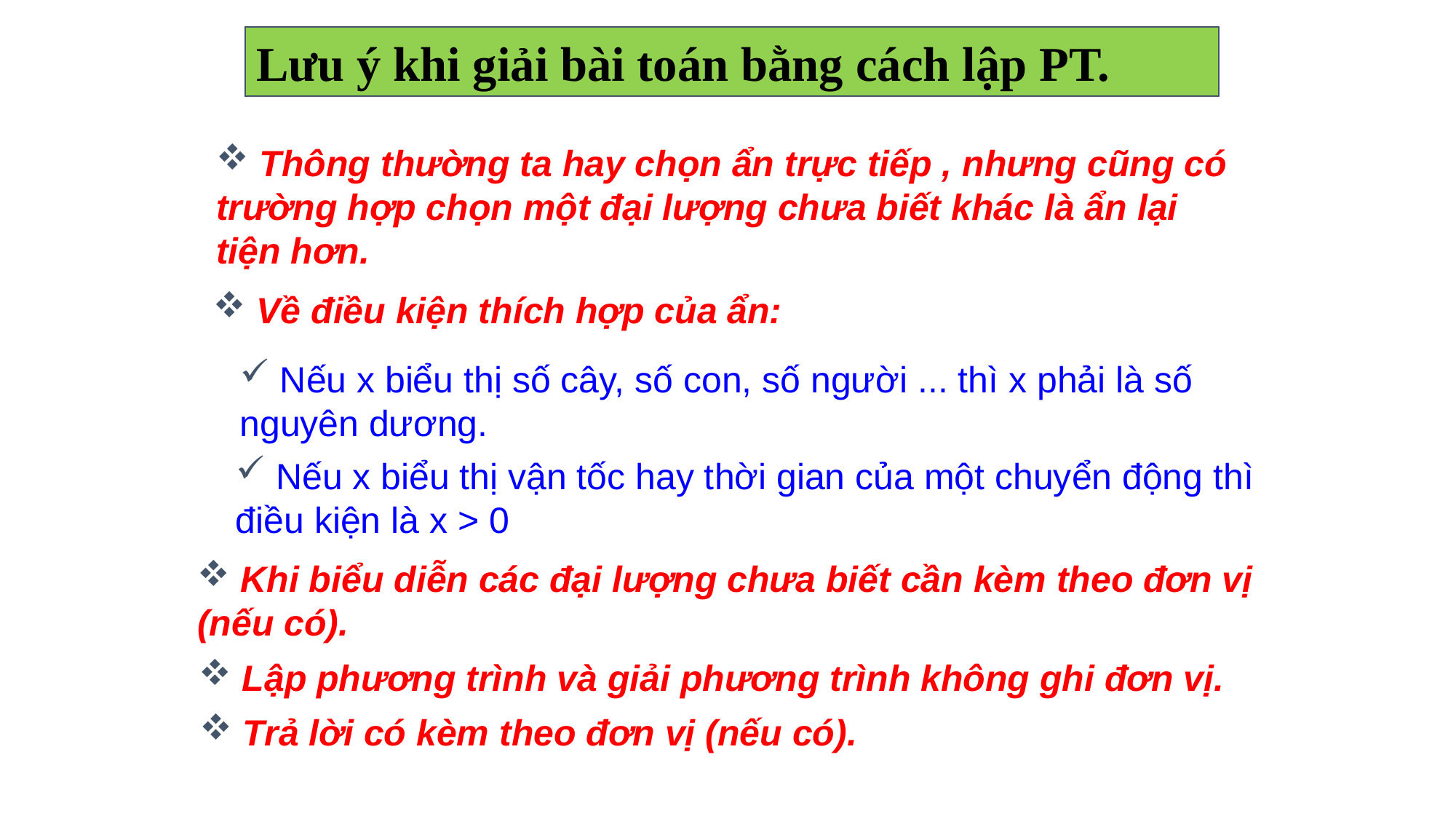

Lưu ý khi giải bài toán bằng cách lập PT.
 Thông thường ta hay chọn ẩn trực tiếp , nhưng cũng có trường hợp chọn một đại lượng chưa biết khác là ẩn lại tiện hơn.
 Về điều kiện thích hợp của ẩn:
 Nếu x biểu thị số cây, số con, số người ... thì x phải là số nguyên dương.
 Nếu x biểu thị vận tốc hay thời gian của một chuyển động thì điều kiện là x > 0
 Khi biểu diễn các đại lượng chưa biết cần kèm theo đơn vị (nếu có).
 Lập phương trình và giải phương trình không ghi đơn vị.
 Trả lời có kèm theo đơn vị (nếu có).